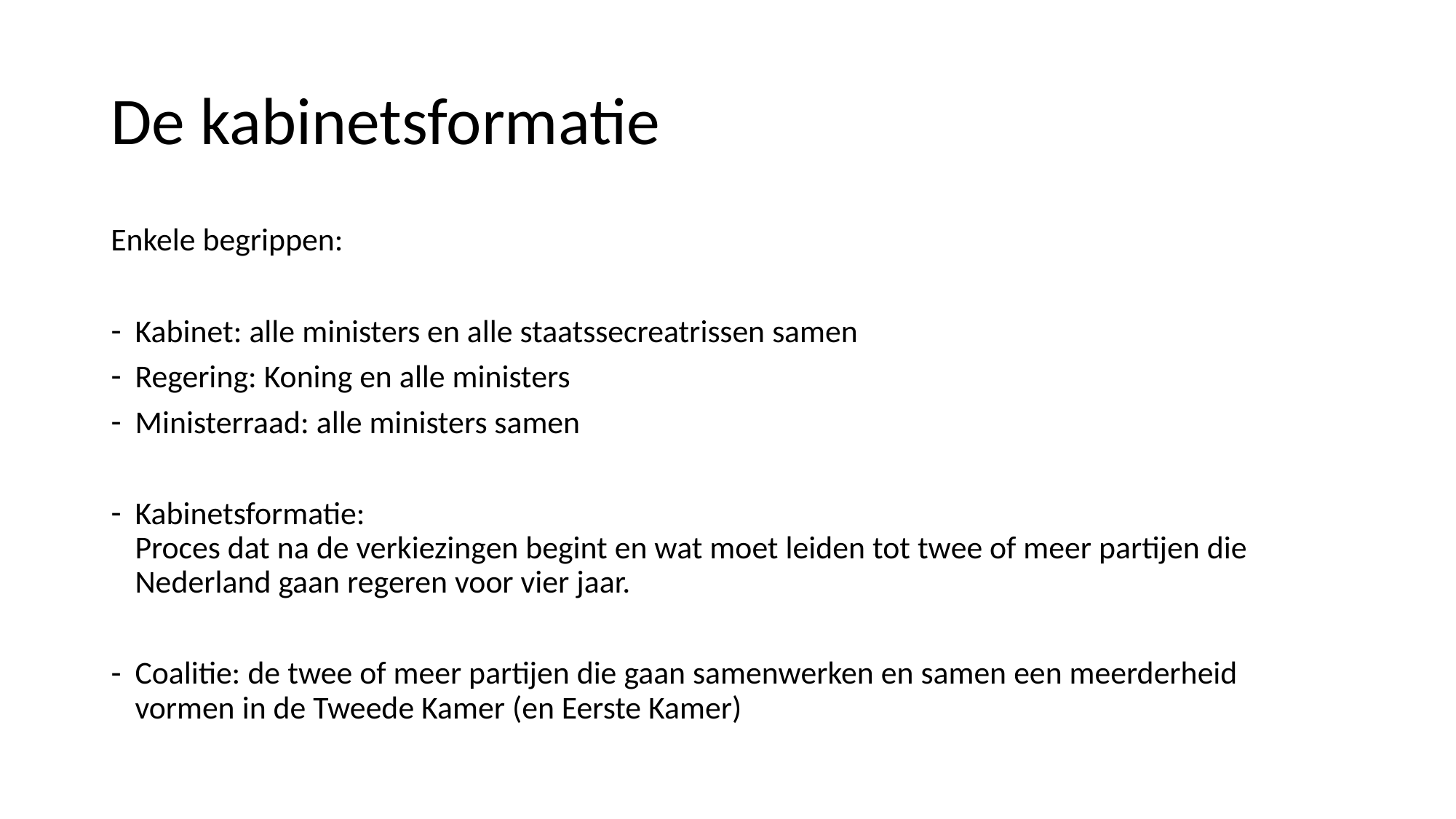

# De kabinetsformatie
Enkele begrippen:

Kabinet: alle ministers en alle staatssecreatrissen samen
Regering: Koning en alle ministers
Ministerraad: alle ministers samen

Kabinetsformatie:
Proces dat na de verkiezingen begint en wat moet leiden tot twee of meer partijen die Nederland gaan regeren voor vier jaar.

Coalitie: de twee of meer partijen die gaan samenwerken en samen een meerderheid vormen in de Tweede Kamer (en Eerste Kamer)